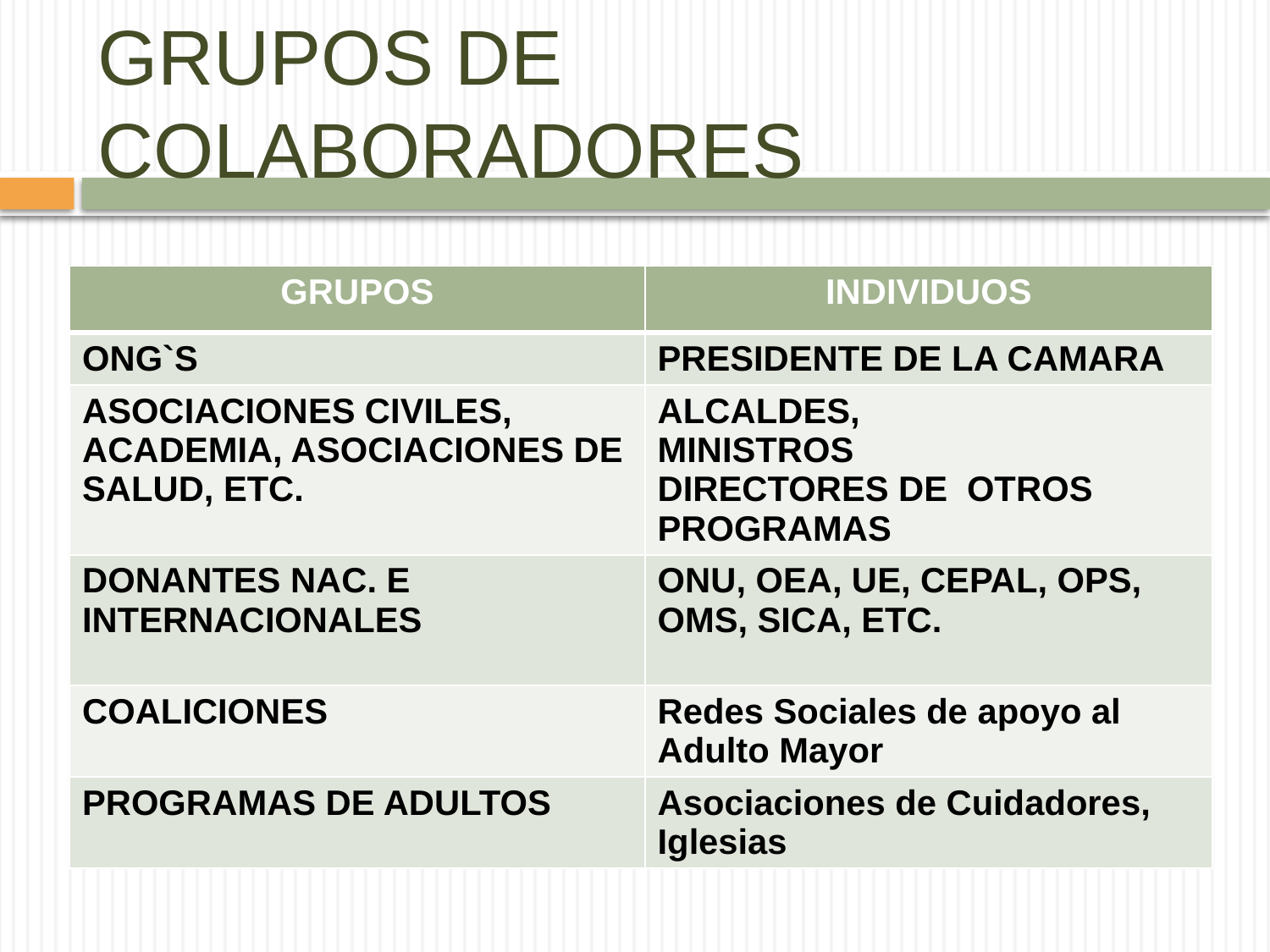

# GRUPOS DE COLABORADORES
| GRUPOS | INDIVIDUOS |
| --- | --- |
| ONG`S | PRESIDENTE DE LA CAMARA |
| ASOCIACIONES CIVILES, ACADEMIA, ASOCIACIONES DE SALUD, ETC. | ALCALDES, MINISTROS DIRECTORES DE OTROS PROGRAMAS |
| DONANTES NAC. E INTERNACIONALES | ONU, OEA, UE, CEPAL, OPS, OMS, SICA, ETC. |
| COALICIONES | Redes Sociales de apoyo al Adulto Mayor |
| PROGRAMAS DE ADULTOS | Asociaciones de Cuidadores, Iglesias |